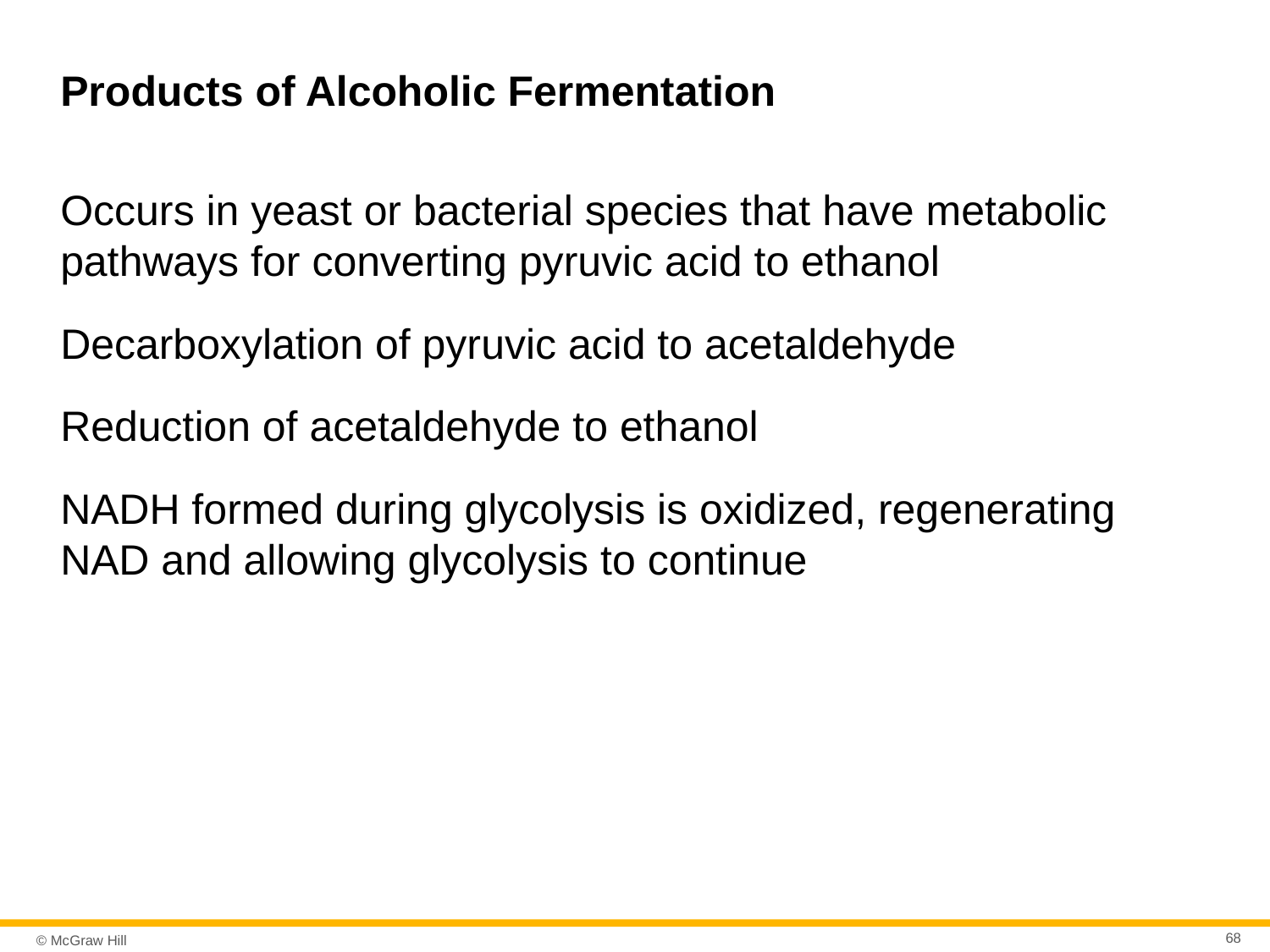

# Products of Alcoholic Fermentation
Occurs in yeast or bacterial species that have metabolic pathways for converting pyruvic acid to ethanol
Decarboxylation of pyruvic acid to acetaldehyde
Reduction of acetaldehyde to ethanol
NADH formed during glycolysis is oxidized, regenerating NAD and allowing glycolysis to continue